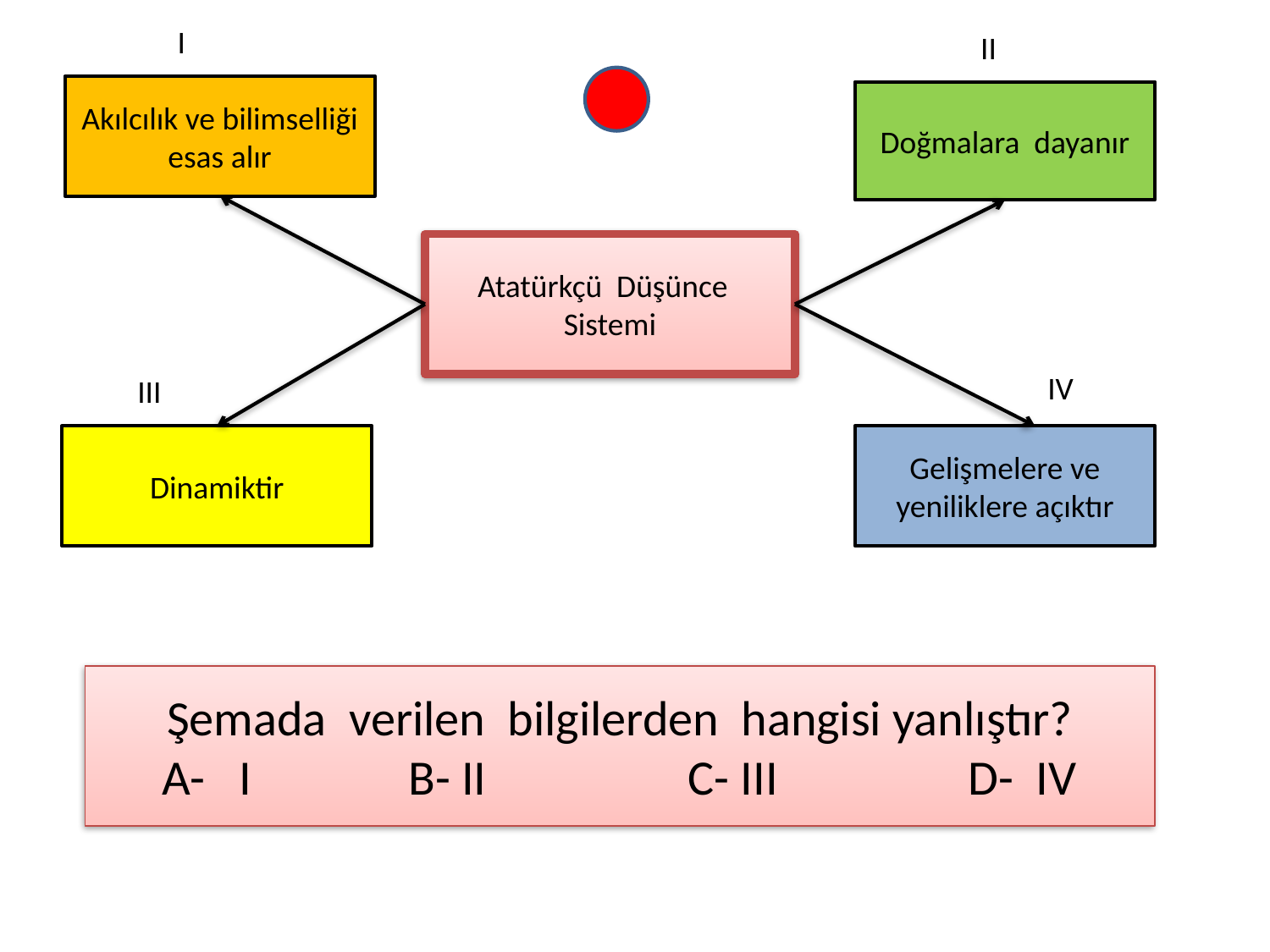

I
II

Akılcılık ve bilimselliği esas alır
Doğmalara  dayanır
Atatürkçü  Düşünce
Sistemi
IV
III
Dinamiktir
Gelişmelere ve yeniliklere açıktır
Şemada  verilen  bilgilerden  hangisi yanlıştır?
A-   I              B- II                  C- III                 D-  IV